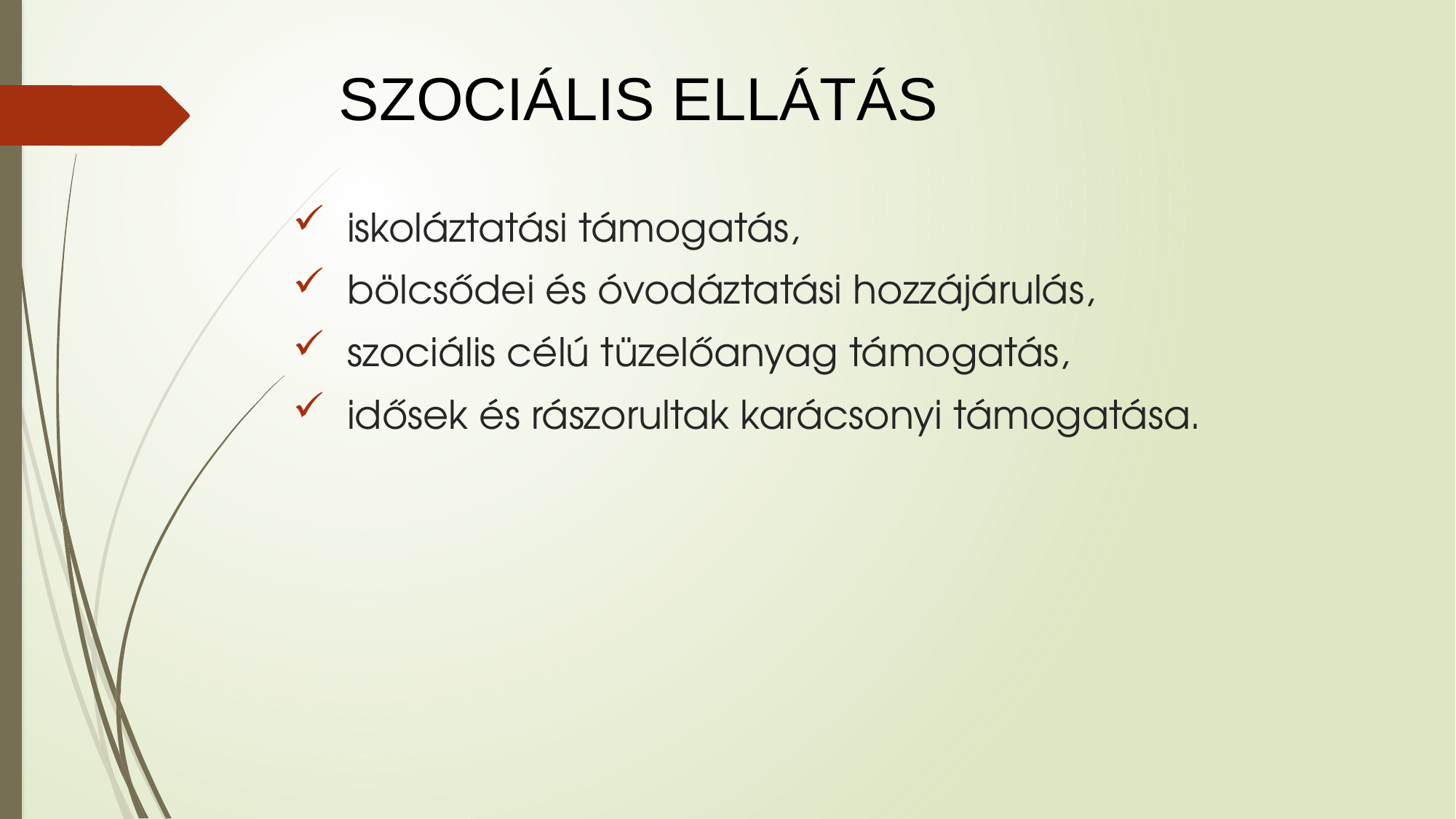

# SZOCIÁLIS ELLÁTÁS
iskoláztatási támogatás,
bölcsődei és óvodáztatási hozzájárulás,
szociális célú tüzelőanyag támogatás,
idősek és rászorultak karácsonyi támogatása.